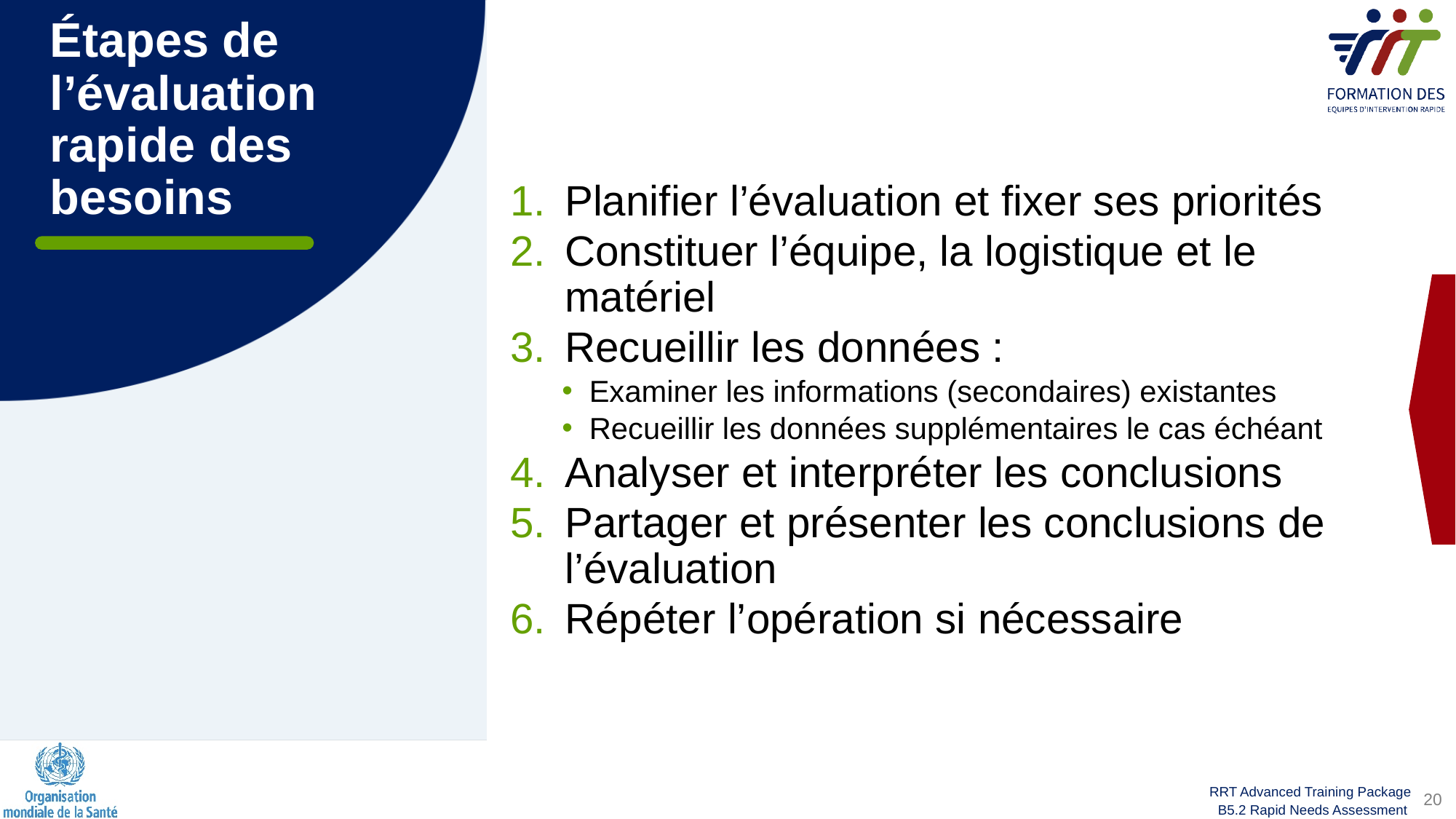

# Étapes de l’évaluation rapide des besoins
Planifier l’évaluation et fixer ses priorités
Constituer l’équipe, la logistique et le matériel
Recueillir les données :
  Examiner les informations (secondaires) existantes
  Recueillir les données supplémentaires le cas échéant
Analyser et interpréter les conclusions
Partager et présenter les conclusions de l’évaluation
Répéter l’opération si nécessaire